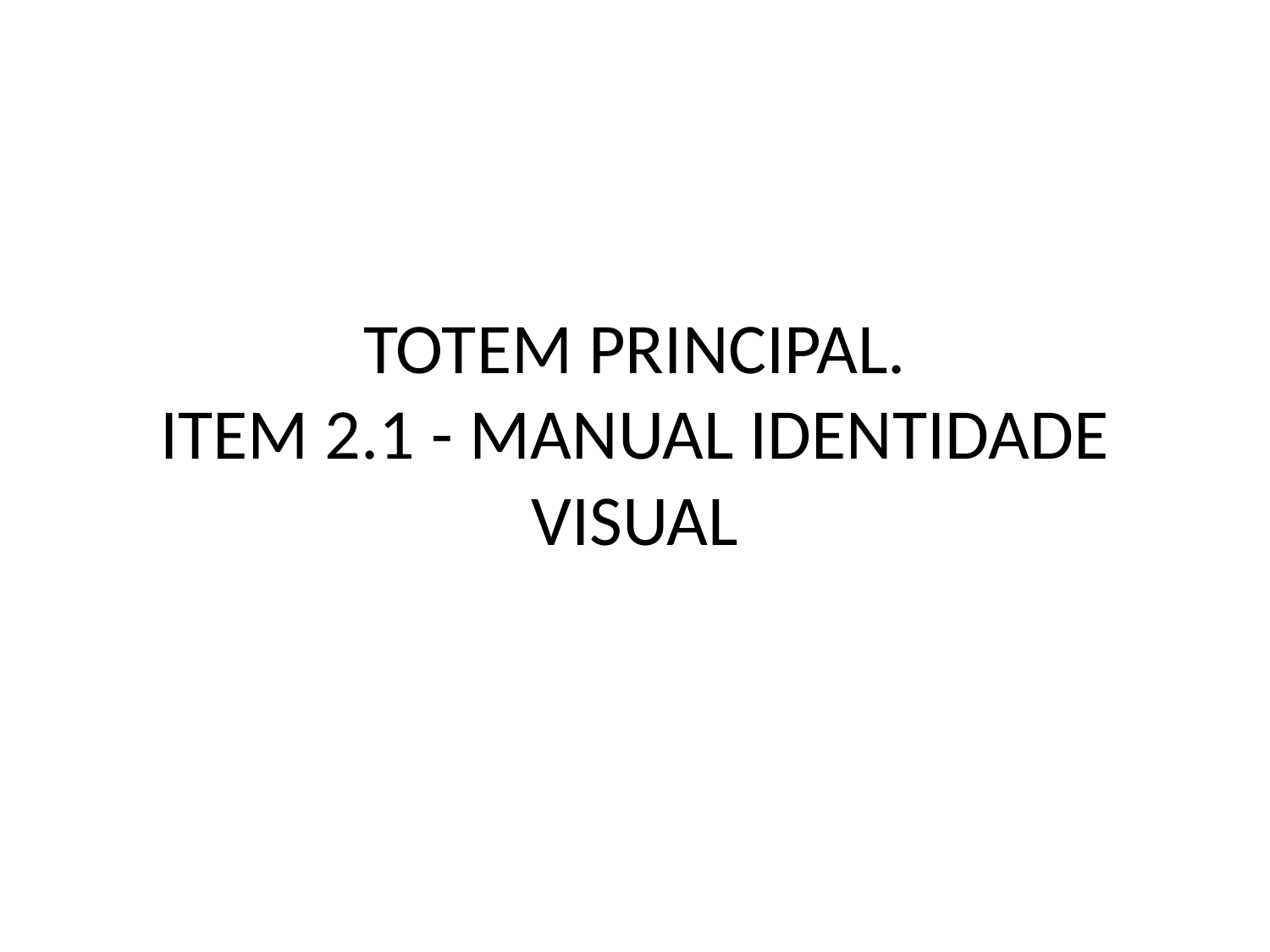

# TOTEM PRINCIPAL. ITEM 2.1 - MANUAL IDENTIDADE VISUAL